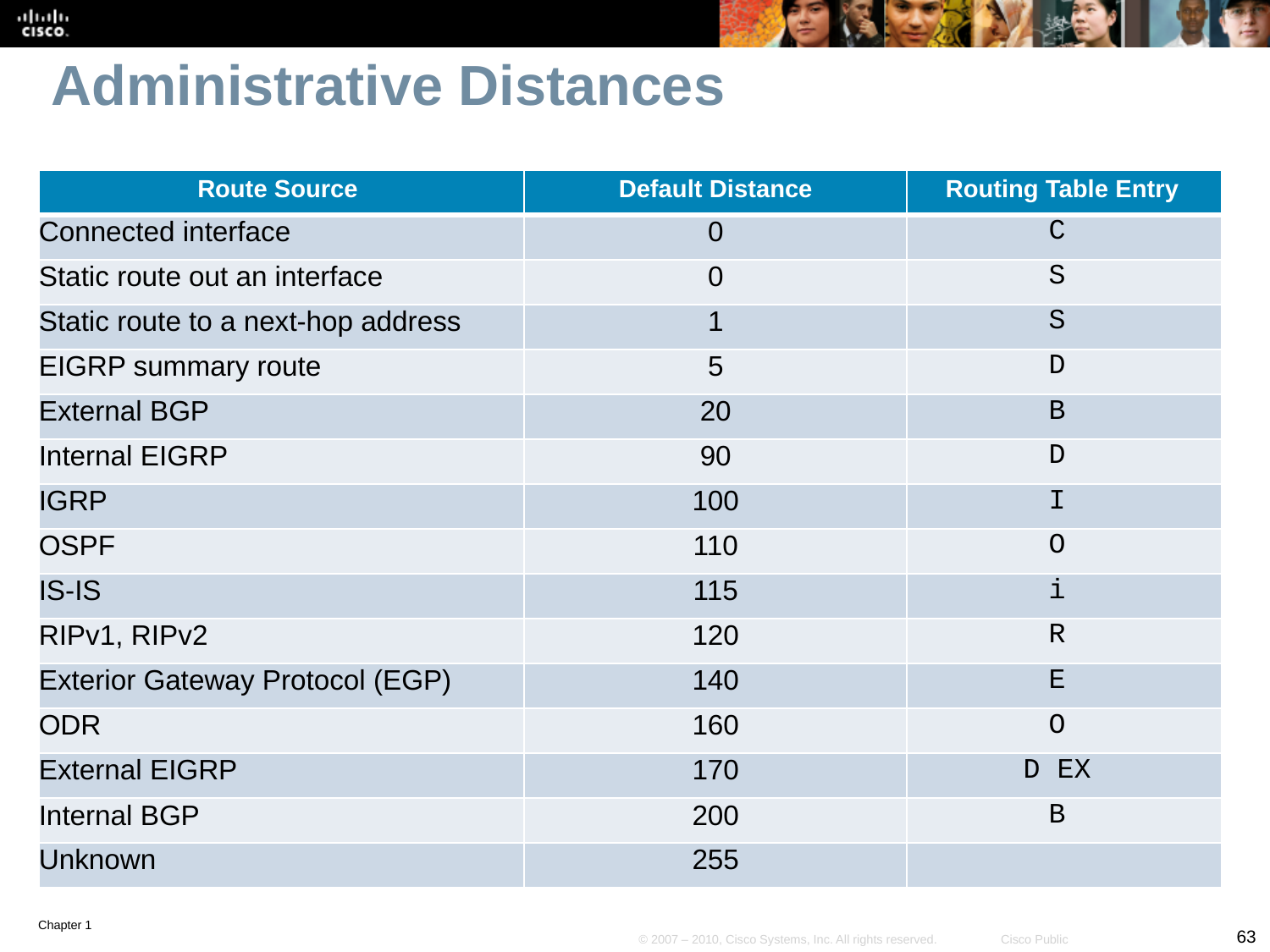

# Administrative Distances
| Route Source | Default Distance | Routing Table Entry |
| --- | --- | --- |
| Connected interface | 0 | C |
| Static route out an interface | 0 | S |
| Static route to a next-hop address | 1 | S |
| EIGRP summary route | 5 | D |
| External BGP | 20 | B |
| Internal EIGRP | 90 | D |
| IGRP | 100 | I |
| OSPF | 110 | O |
| IS-IS | 115 | i |
| RIPv1, RIPv2 | 120 | R |
| Exterior Gateway Protocol (EGP) | 140 | E |
| ODR | 160 | O |
| External EIGRP | 170 | D EX |
| Internal BGP | 200 | B |
| Unknown | 255 |  |